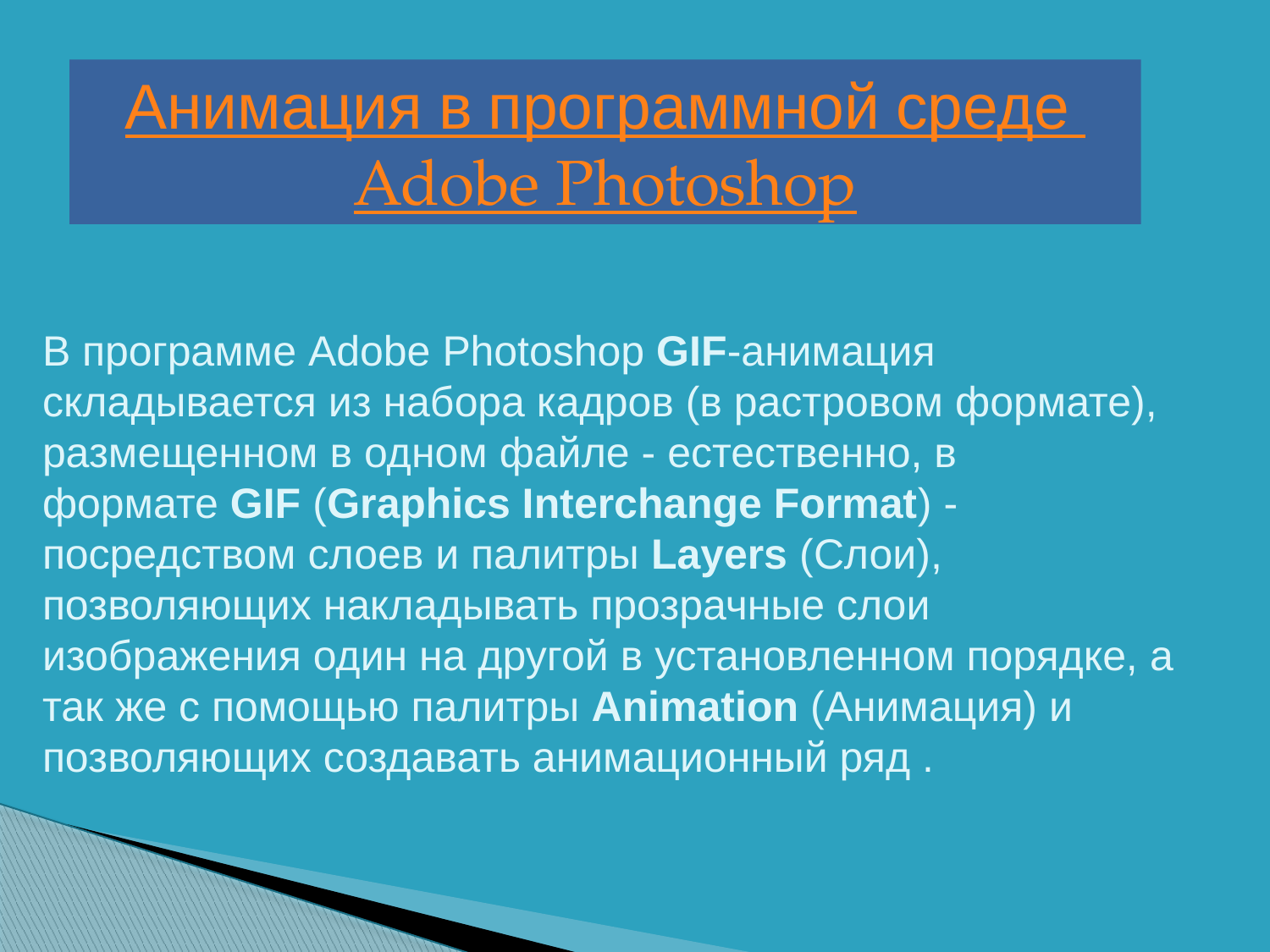

Анимация в программной среде Adobe Photoshop

В программе Adobe Photoshop GIF-анимация складывается из набора кадров (в растровом формате), размещенном в одном файле - естественно, в формате GIF (Graphics Interchange Format) - посредством слоев и палитры Layers (Слои), позволяющих накладывать прозрачные слои изображения один на другой в установленном порядке, а так же с помощью палитры Animation (Анимация) и позволяющих создавать анимационный ряд .